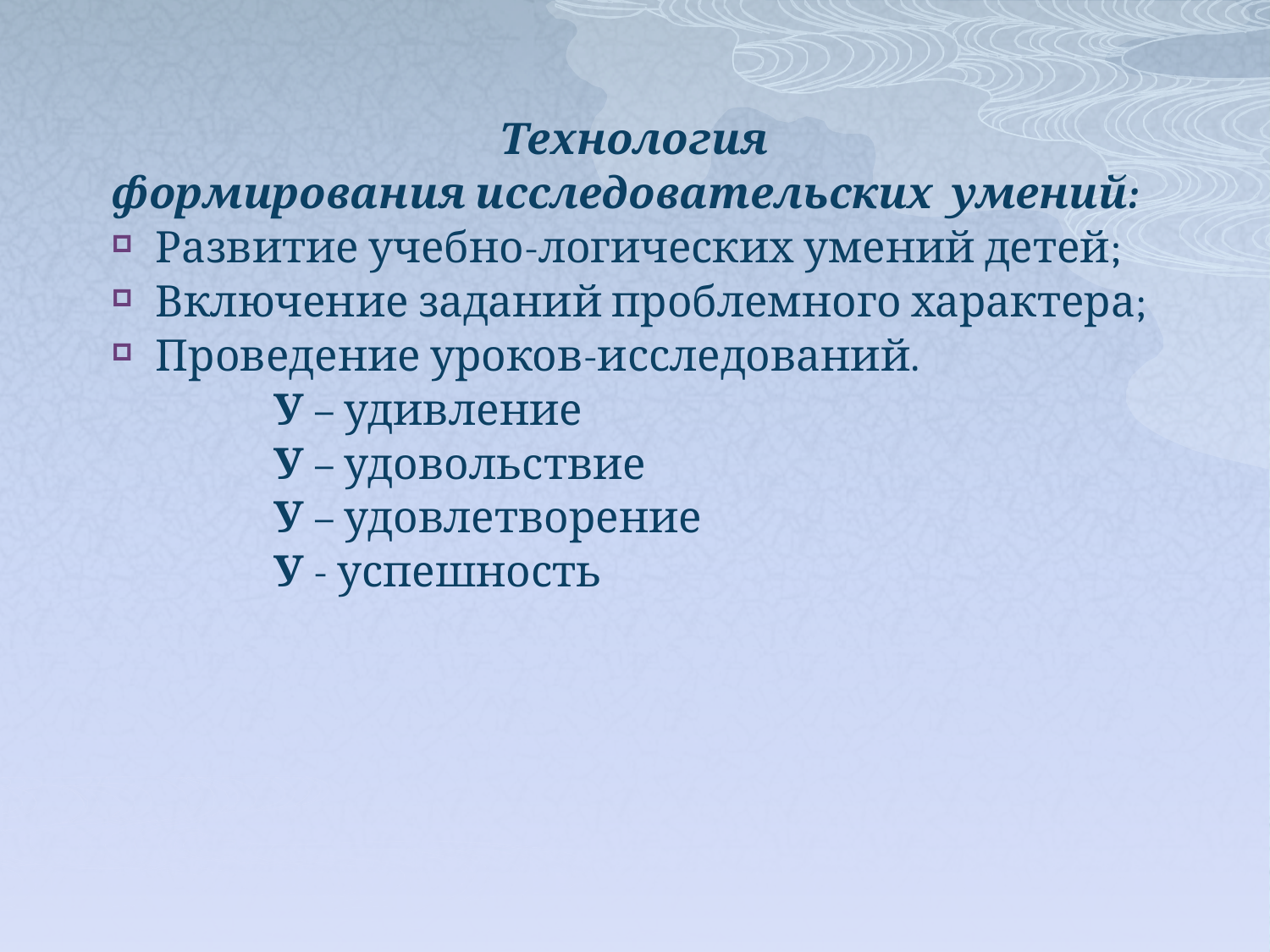

Технология
формирования исследовательских  умений:
Развитие учебно-логических умений детей;
Включение заданий проблемного характера;
Проведение уроков-исследований.
                 У – удивление
                 У – удовольствие
                 У – удовлетворение
                 У - успешность